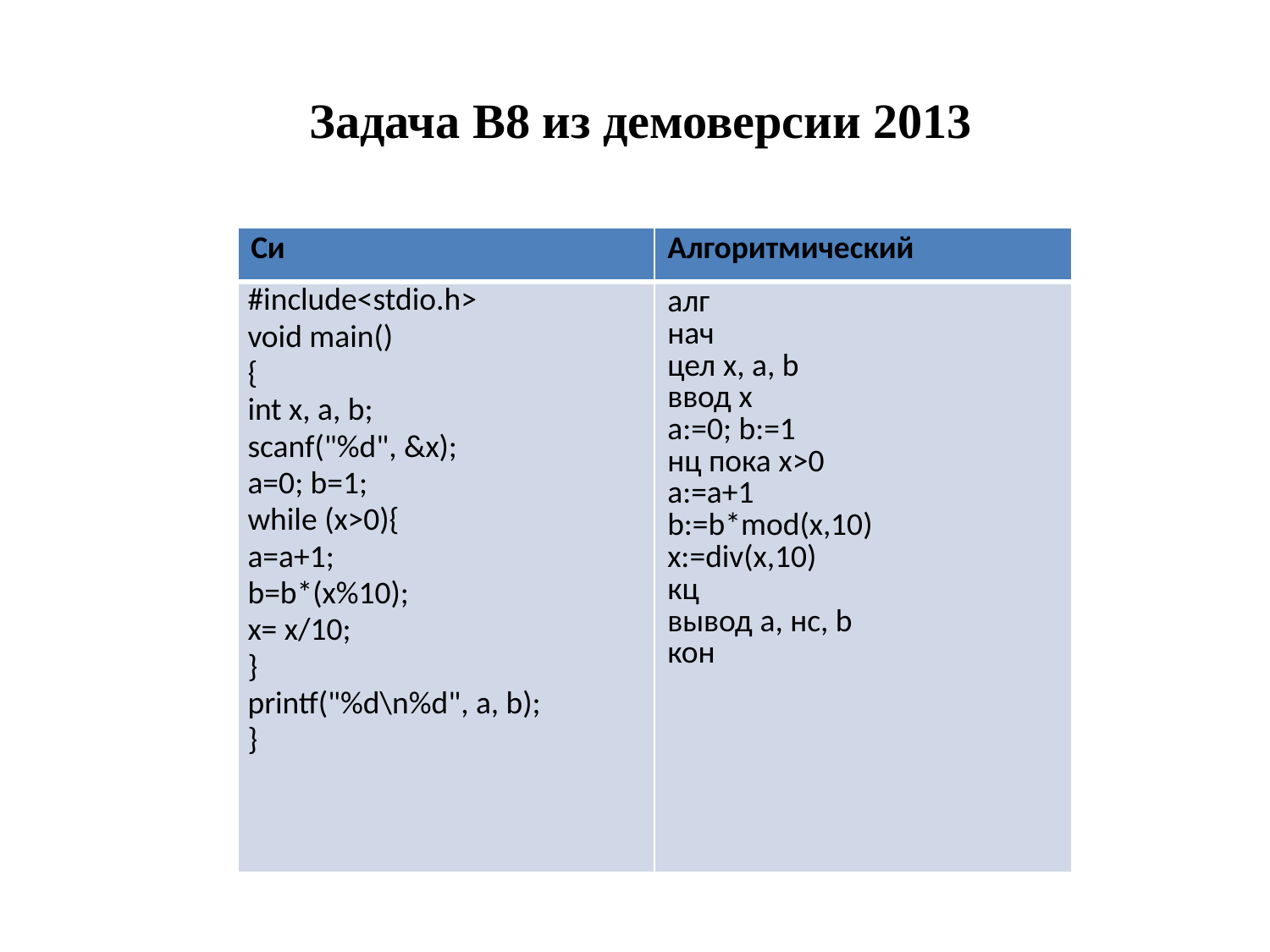

# Задача B8 из демоверсии 2013
| Си | Алгоритмический |
| --- | --- |
| #include<stdio.h> void main() { int x, a, b; scanf("%d", &x); a=0; b=1; while (x>0){ a=a+1; b=b\*(x%10); x= x/10; } printf("%d\n%d", a, b); } | алг нач цел x, a, b ввод x a:=0; b:=1 нц пока x>0 a:=a+1 b:=b\*mod(x,10) x:=div(x,10) кц вывод a, нс, b кон |